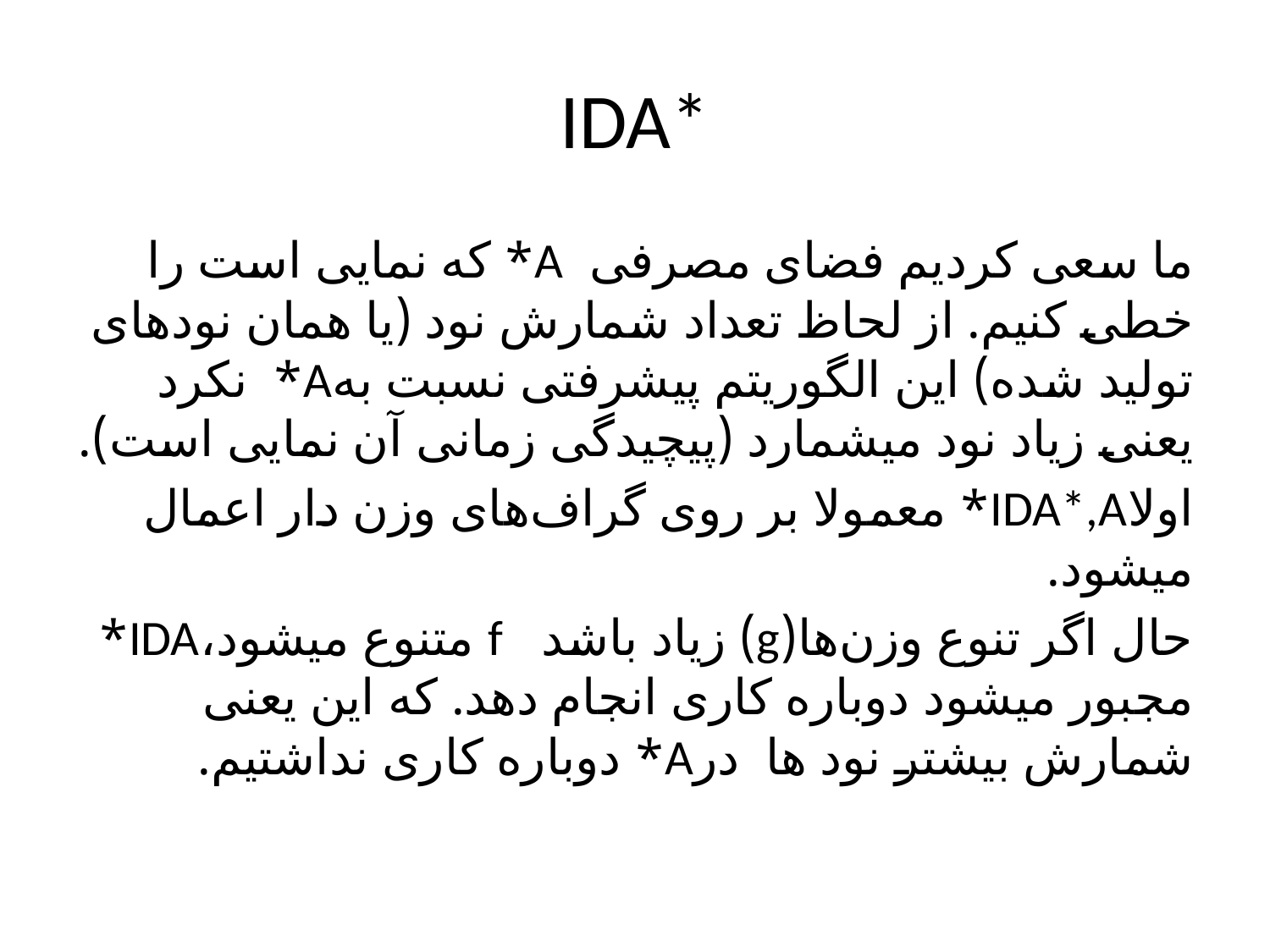

# IDA*
ما سعی‌ کردیم فضای مصرفی  A* که نمایی است را خطی‌ کنیم. از لحاظ تعداد شمارش نود (یا همان نود‌های تولید شده) این الگوریتم پیشرفتی نسبت بهA*  نکرد یعنی‌ زیاد نود میشمارد (پیچیدگی‌ زمانی‌ آن نمایی است).
اولاIDA*,A* معمولا بر روی گراف‌های وزن دار اعمال میشود.
حال اگر تنوع وزن‌ها(g) زیاد باشد   f متنوع میشود،IDA* مجبور میشود دوباره کاری انجام دهد. که این یعنی‌ شمارش بیشتر نود ها  درA* دوباره کاری نداشتیم.